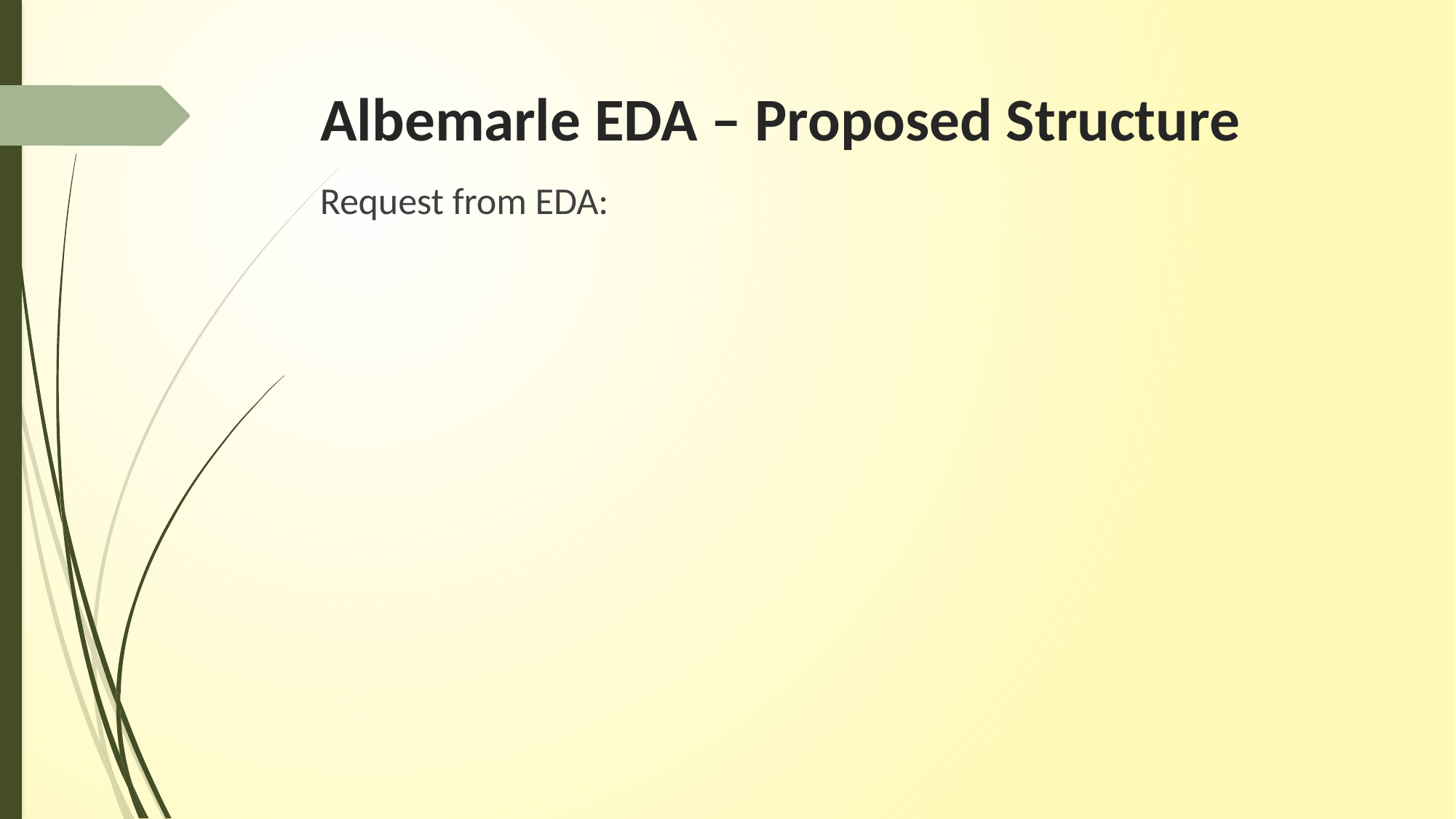

# Albemarle EDA – Proposed Structure
Request from EDA: